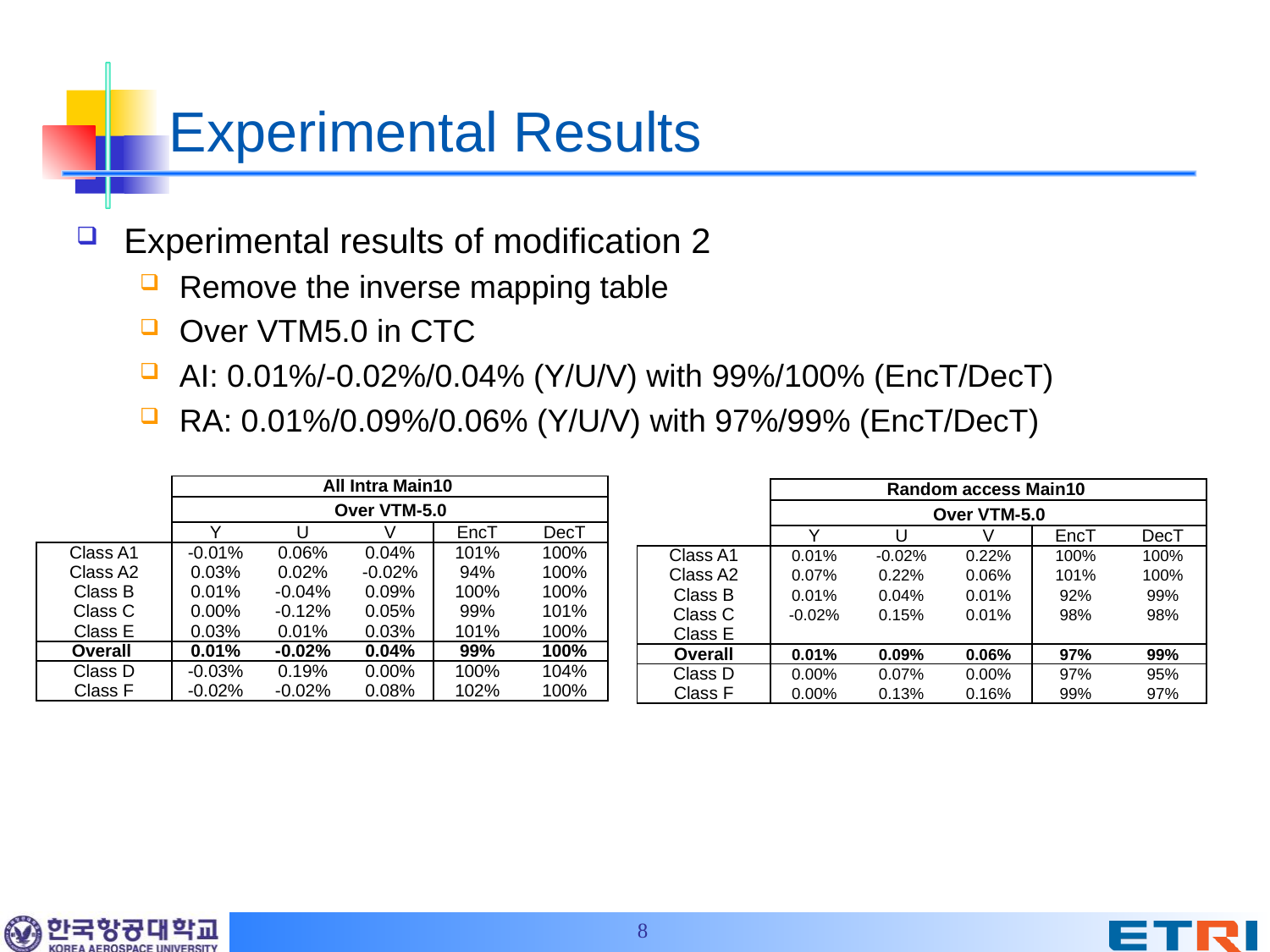

# Experimental Results
Experimental results of modification 2
Remove the inverse mapping table
Over VTM5.0 in CTC
AI: 0.01%/-0.02%/0.04% (Y/U/V) with 99%/100% (EncT/DecT)
RA: 0.01%/0.09%/0.06% (Y/U/V) with 97%/99% (EncT/DecT)
|  | All Intra Main10 |  |  |  |  |
| --- | --- | --- | --- | --- | --- |
|  | Over VTM-5.0 |  |  |  |  |
|  | Y | U | V | EncT | DecT |
| Class A1 | -0.01% | 0.06% | 0.04% | 101% | 100% |
| Class A2 | 0.03% | 0.02% | -0.02% | 94% | 100% |
| Class B | 0.01% | -0.04% | 0.09% | 100% | 100% |
| Class C | 0.00% | -0.12% | 0.05% | 99% | 101% |
| Class E | 0.03% | 0.01% | 0.03% | 101% | 100% |
| Overall | 0.01% | -0.02% | 0.04% | 99% | 100% |
| Class D | -0.03% | 0.19% | 0.00% | 100% | 104% |
| Class F | -0.02% | -0.02% | 0.08% | 102% | 100% |
|  | Random access Main10 |  |  |  |  |
| --- | --- | --- | --- | --- | --- |
|  | Over VTM-5.0 |  |  |  |  |
|  | Y | U | V | EncT | DecT |
| Class A1 | 0.01% | -0.02% | 0.22% | 100% | 100% |
| Class A2 | 0.07% | 0.22% | 0.06% | 101% | 100% |
| Class B | 0.01% | 0.04% | 0.01% | 92% | 99% |
| Class C | -0.02% | 0.15% | 0.01% | 98% | 98% |
| Class E |  |  |  |  |  |
| Overall | 0.01% | 0.09% | 0.06% | 97% | 99% |
| Class D | 0.00% | 0.07% | 0.00% | 97% | 95% |
| Class F | 0.00% | 0.13% | 0.16% | 99% | 97% |